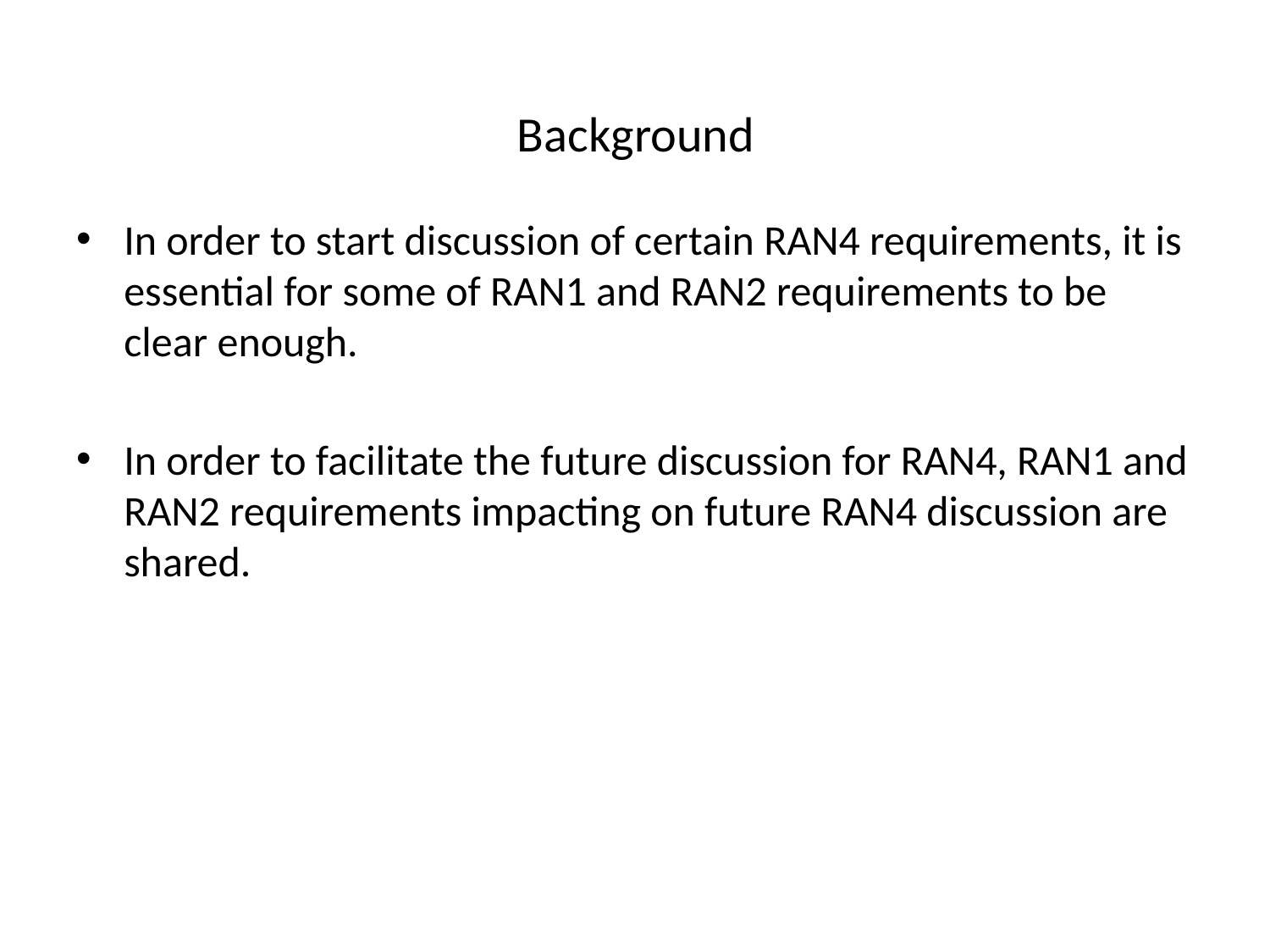

# Background
In order to start discussion of certain RAN4 requirements, it is essential for some of RAN1 and RAN2 requirements to be clear enough.

In order to facilitate the future discussion for RAN4, RAN1 and RAN2 requirements impacting on future RAN4 discussion are shared.